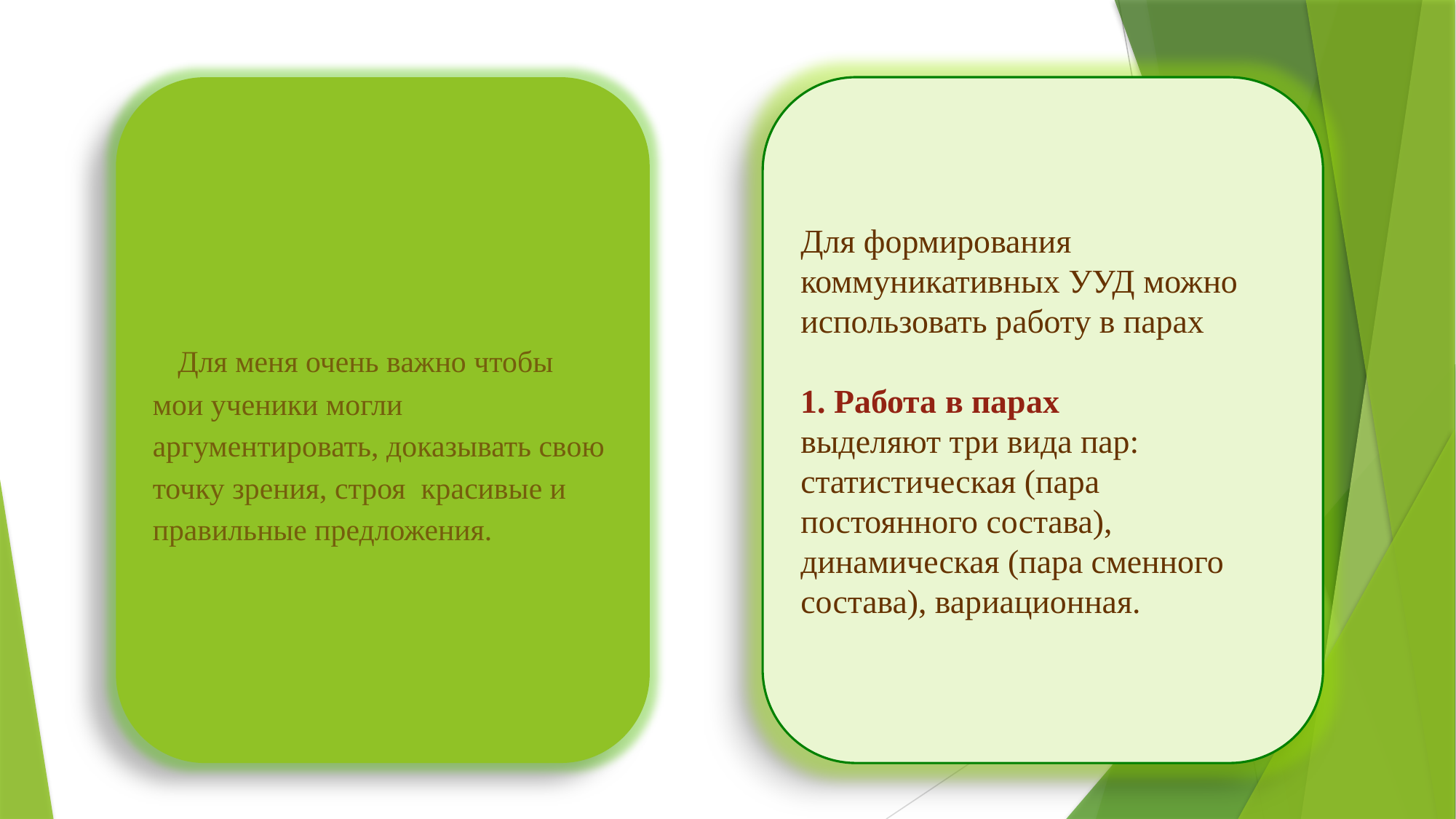

Для меня очень важно чтобы   мои ученики могли  аргументировать, доказывать свою точку зрения, строя  красивые и правильные предложения.

Для формирования коммуникативных УУД можно использовать работу в парах

1. Работа в парах
выделяют три вида пар: статистическая (пара постоянного состава), динамическая (пара сменного состава), вариационная.